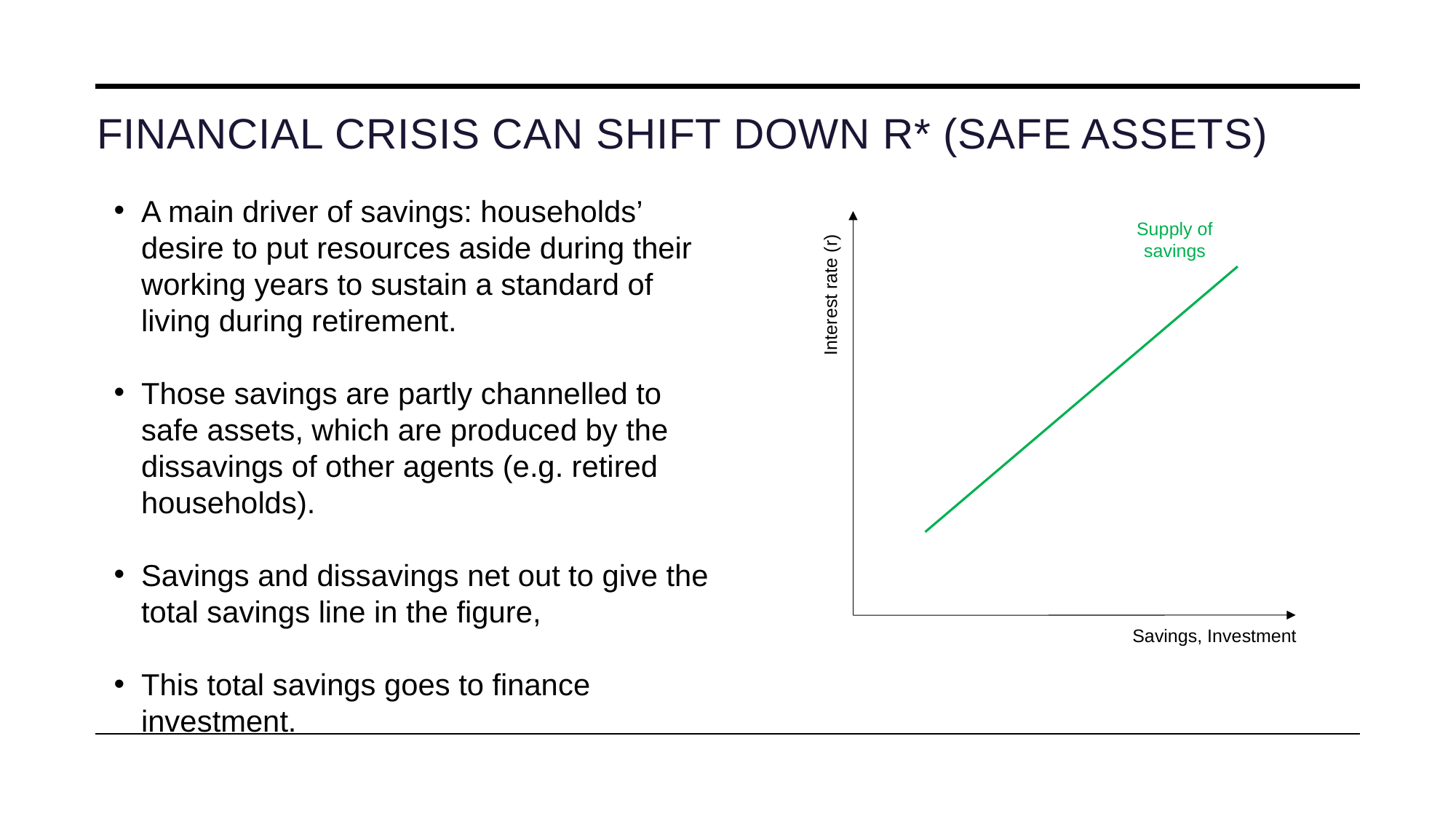

# Financial crisis can shift down r* (safe assets)
A main driver of savings: households’ desire to put resources aside during their working years to sustain a standard of living during retirement.
Those savings are partly channelled to safe assets, which are produced by the dissavings of other agents (e.g. retired households).
Savings and dissavings net out to give the total savings line in the figure,
This total savings goes to finance investment.
Supply of
savings
Interest rate (r)
Savings, Investment